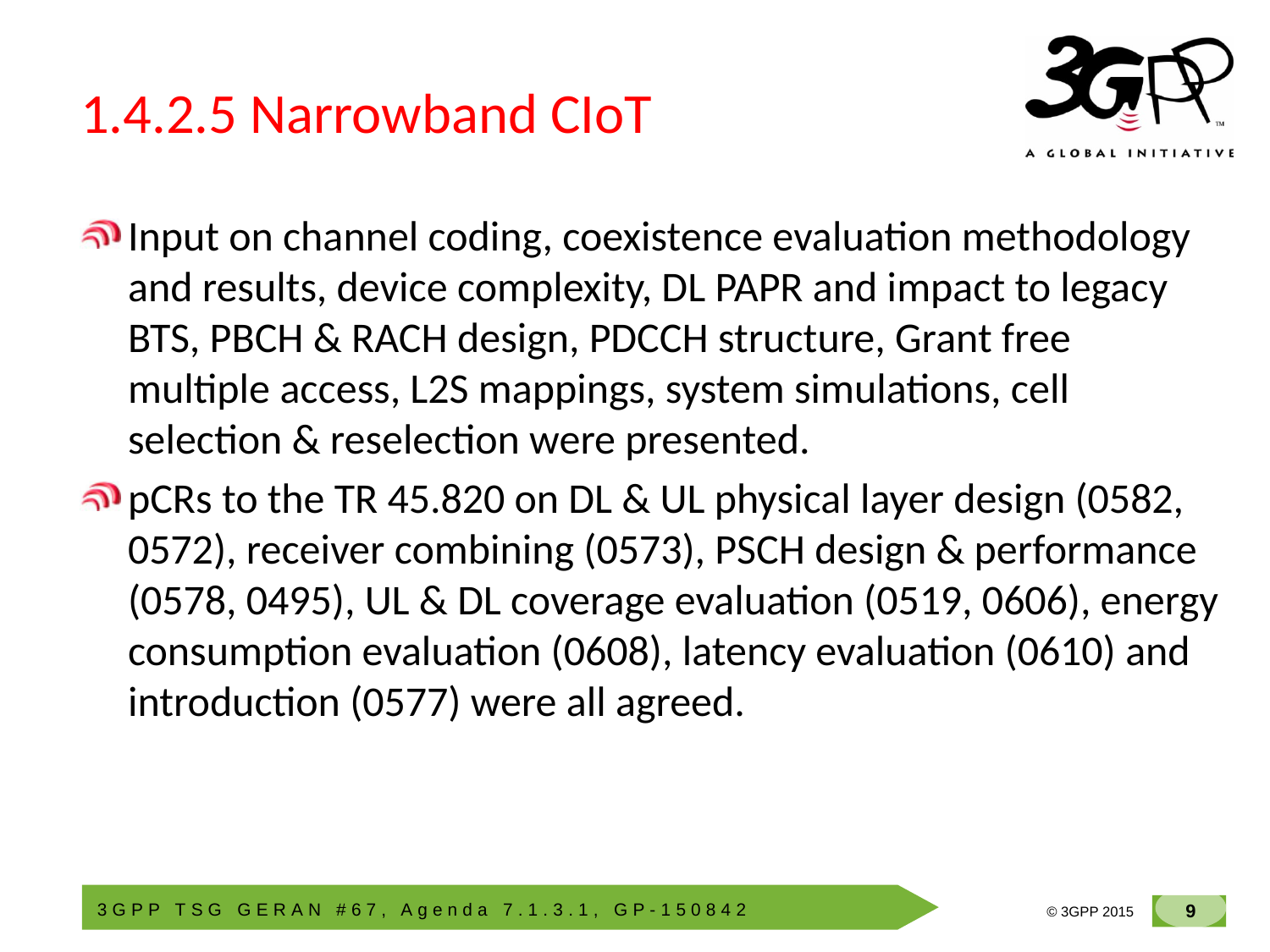

# 1.4.2.5 Narrowband CIoT
Input on channel coding, coexistence evaluation methodology and results, device complexity, DL PAPR and impact to legacy BTS, PBCH & RACH design, PDCCH structure, Grant free multiple access, L2S mappings, system simulations, cell selection & reselection were presented.
pCRs to the TR 45.820 on DL & UL physical layer design (0582, 0572), receiver combining (0573), PSCH design & performance (0578, 0495), UL & DL coverage evaluation (0519, 0606), energy consumption evaluation (0608), latency evaluation (0610) and introduction (0577) were all agreed.